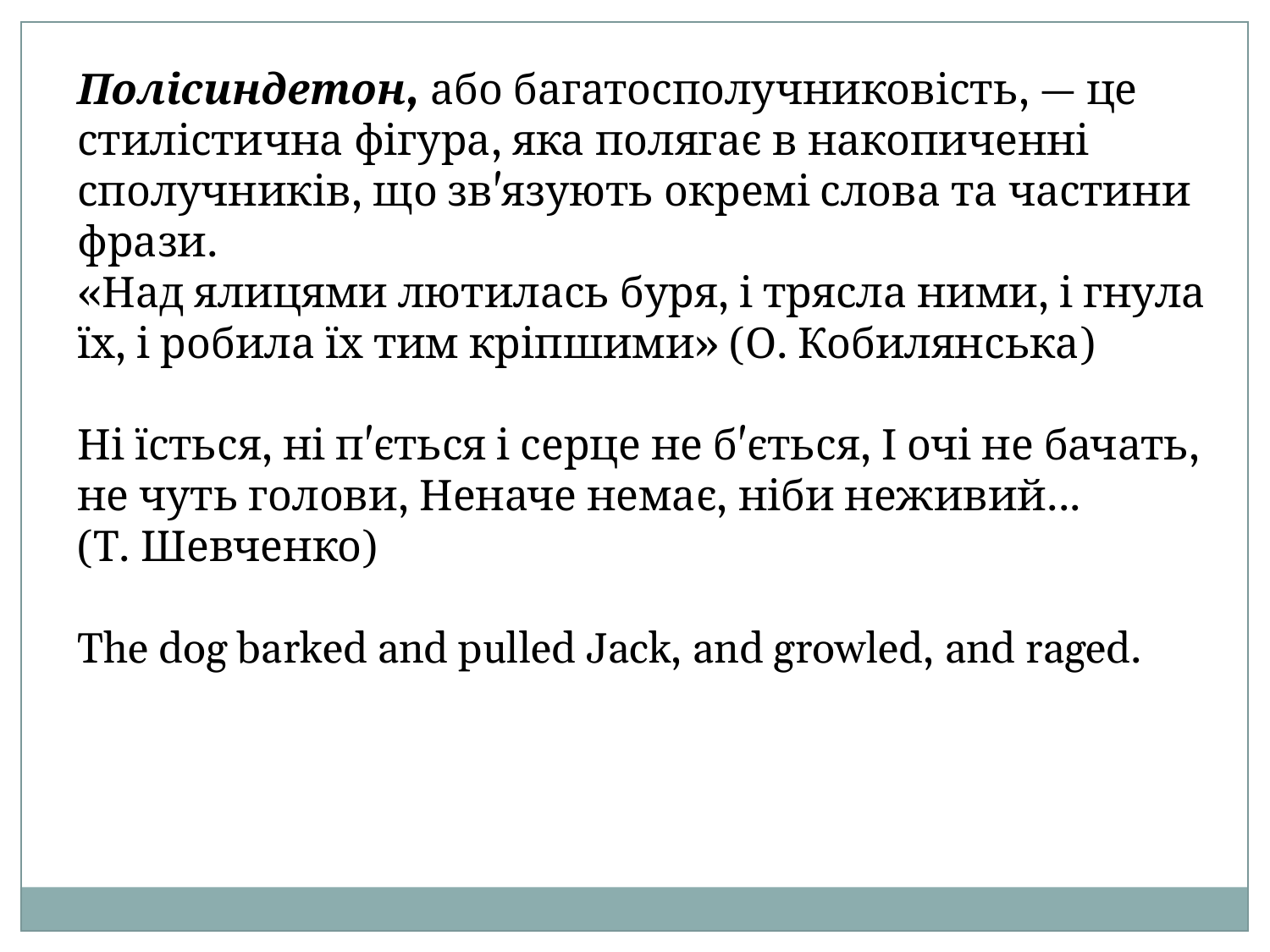

Полісиндетон, або багатосполучниковість, — це стилістична фігура, яка полягає в накопиченні сполучників, що зв'язують окремі слова та частини фрази.
«Над ялицями лютилась буря, і трясла ними, і гнула їх, і робила їх тим кріпшими» (О. Кобилянська)

Ні їсться, ні п'ється і серце не б'ється, І очі не бачать, не чуть голови, Неначе немає, ніби неживий...
(Т. Шевченко)

The dog barked and pulled Jack, and growled, and raged.